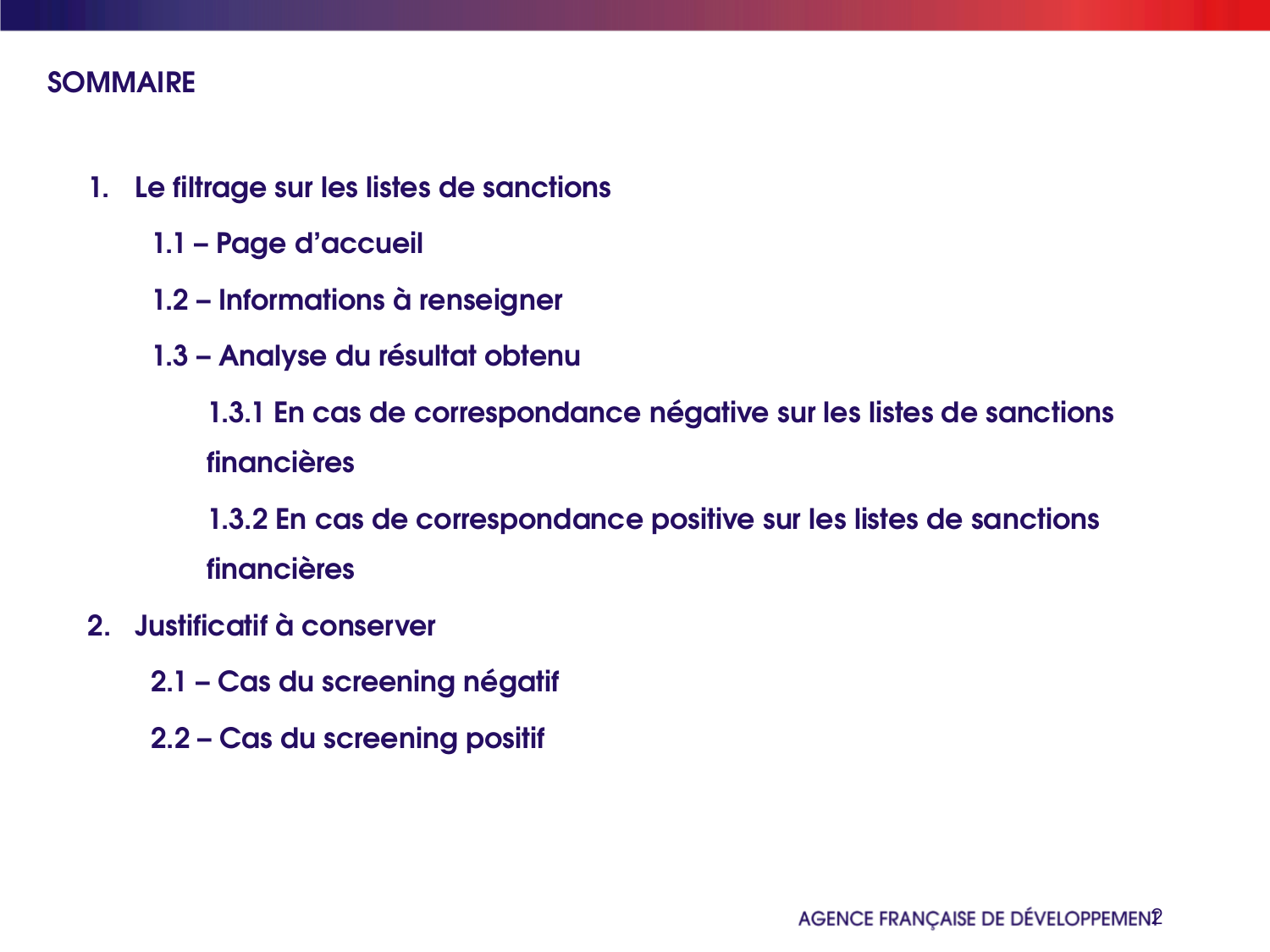

# SOMMAIRE
Le filtrage sur les listes de sanctions
1.1 – Page d’accueil
1.2 – Informations à renseigner
1.3 – Analyse du résultat obtenu
1.3.1 En cas de correspondance négative sur les listes de sanctions financières
1.3.2 En cas de correspondance positive sur les listes de sanctions financières
Justificatif à conserver
2.1 – Cas du screening négatif
2.2 – Cas du screening positif